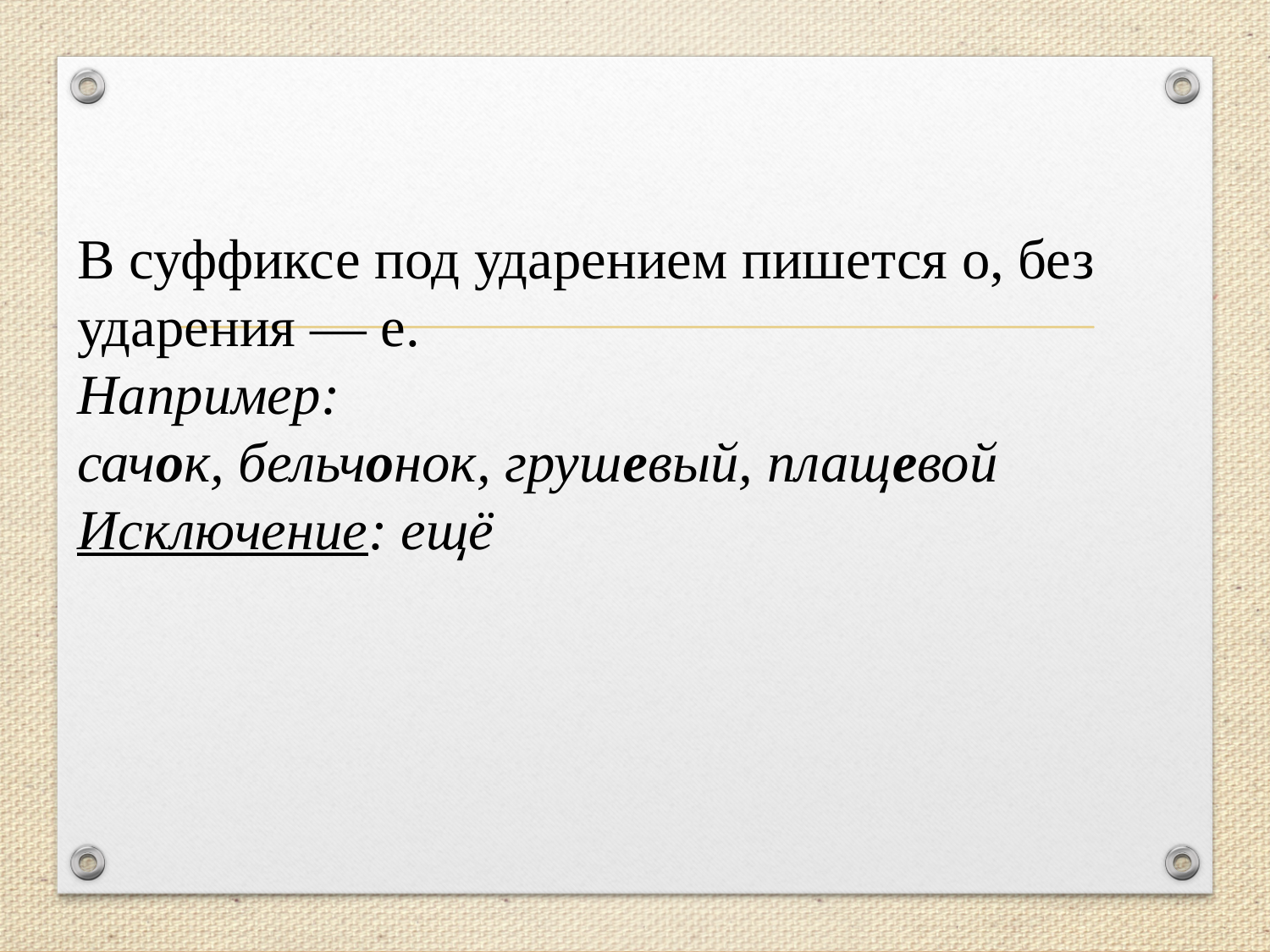

В суффиксе под ударением пишется о, без ударения — е.
Например:
сачок, бельчонок, грушевый, плащевой
Исключение: ещё